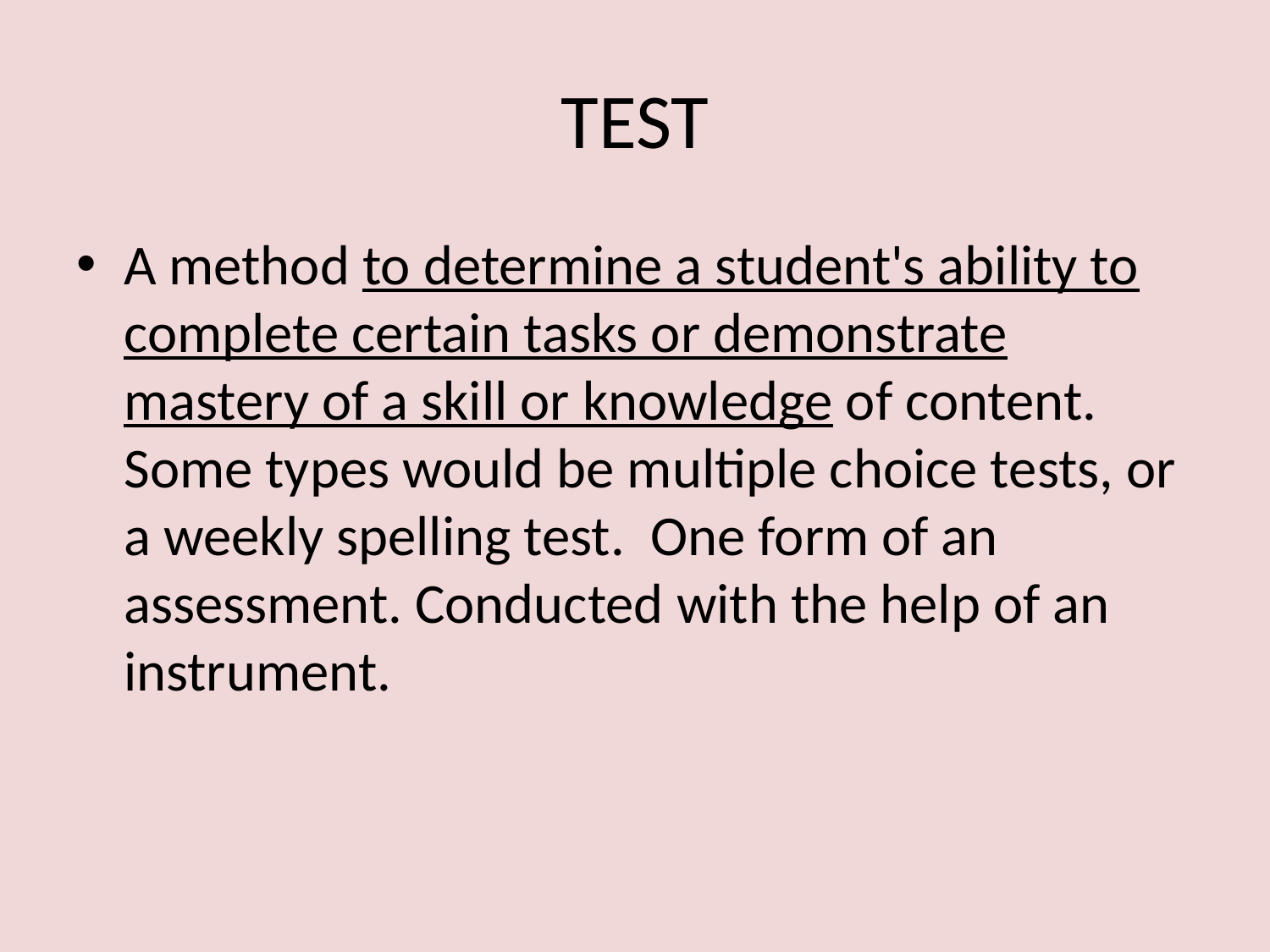

# TEST
A method to determine a student's ability to complete certain tasks or demonstrate mastery of a skill or knowledge of content. Some types would be multiple choice tests, or a weekly spelling test.  One form of an assessment. Conducted with the help of an instrument.